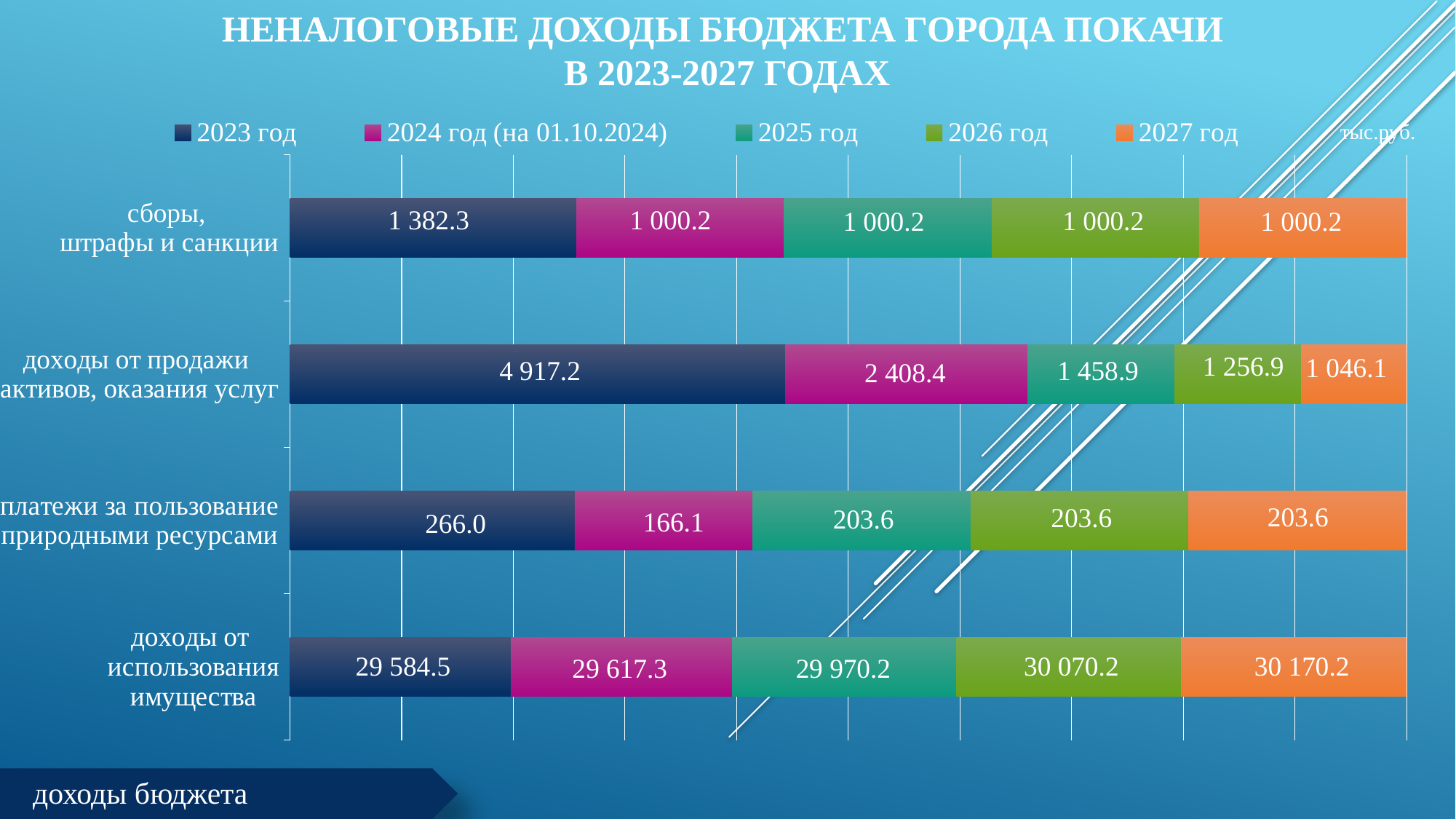

# Неналоговые доходы бюджета города Покачи в 2023-2027 годах

### Chart

| Category | 2023 год | 2024 год (на 01.10.2024) | 2025 год | 2026 год | 2027 год |
|---|---|---|---|---|---|
| доходы от
использования имущества | 29584.5 | 29617.3 | 29970.2 | 30070.2 | 30170.2 |
| платежи за пользование
природными ресурсами | 266.0 | 166.1 | 203.6 | 203.6 | 203.6 |
| доходы от продажи
активов, оказания услуг | 4917.200000000001 | 2408.4 | 1458.9 | 1256.9 | 1046.1 |
| сборы,
штрафы и санкции | 1382.3 | 1000.2 | 1000.2 | 1000.2 | 1000.2 |
тыс.руб.

доходы бюджета